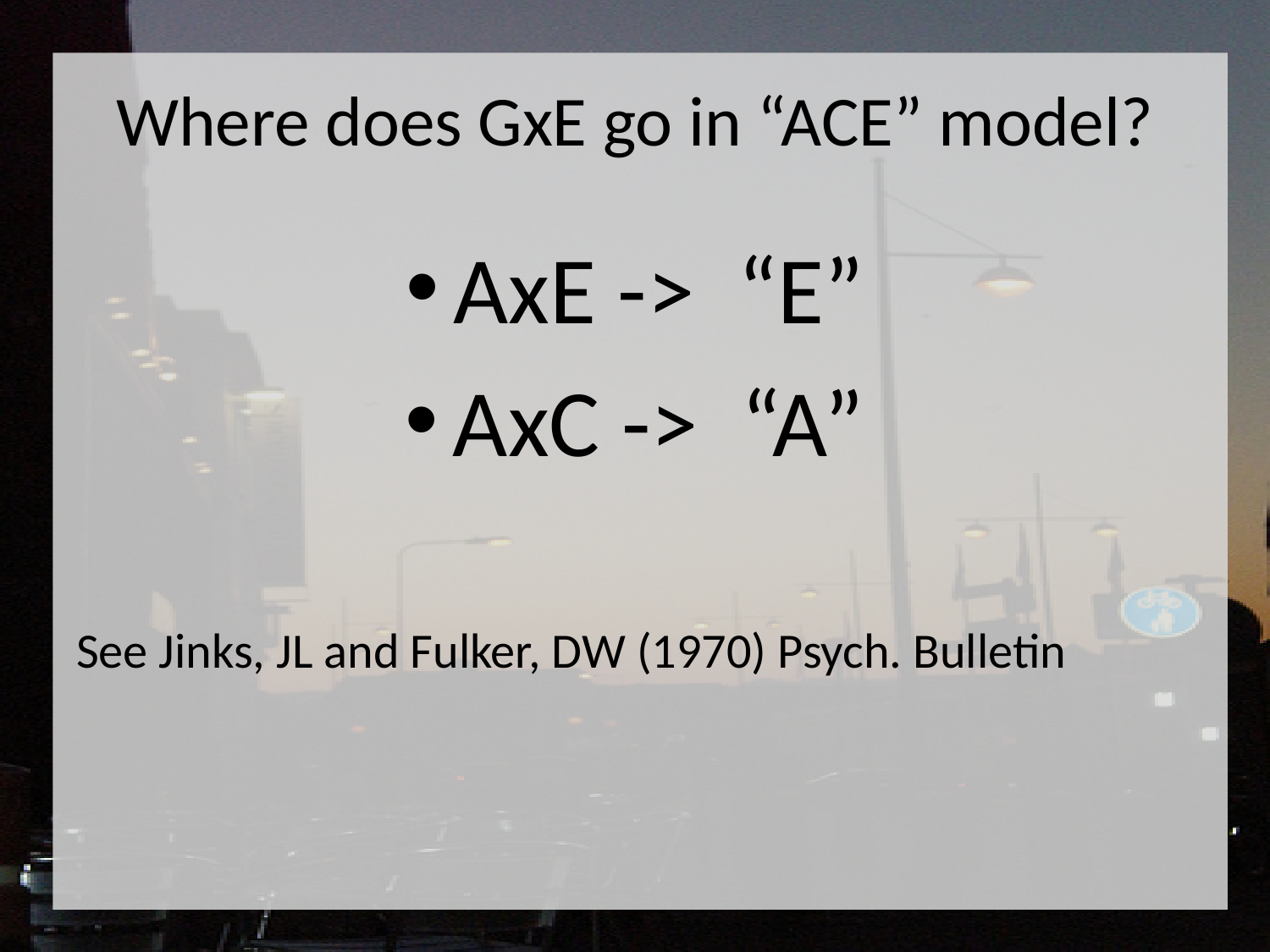

# Where does GxE go in “ACE” model?

AxE ->  “E”
AxC ->  “A”

See Jinks, JL and Fulker, DW (1970) Psych. Bulletin